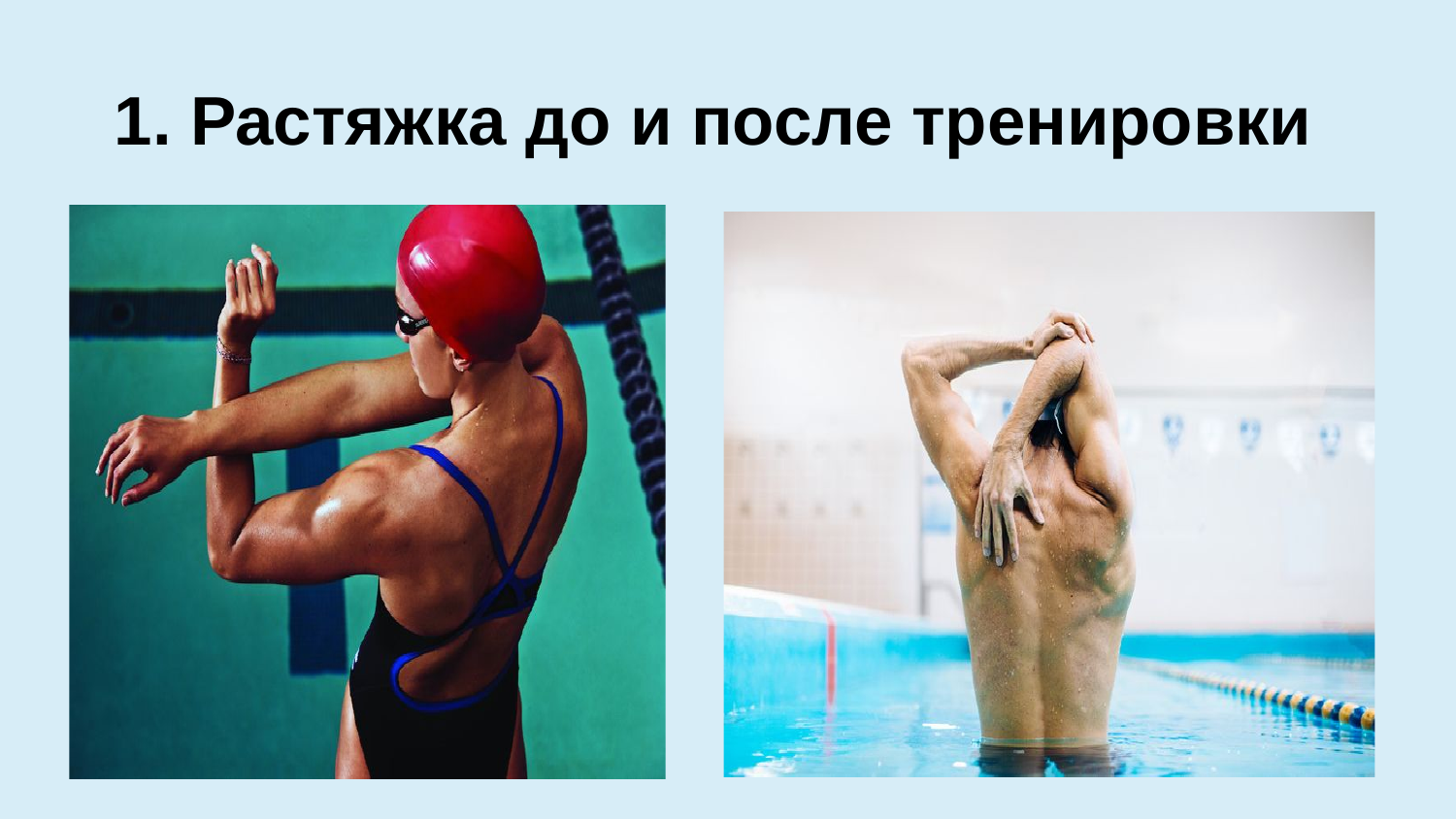

# 1. Растяжка до и после тренировки